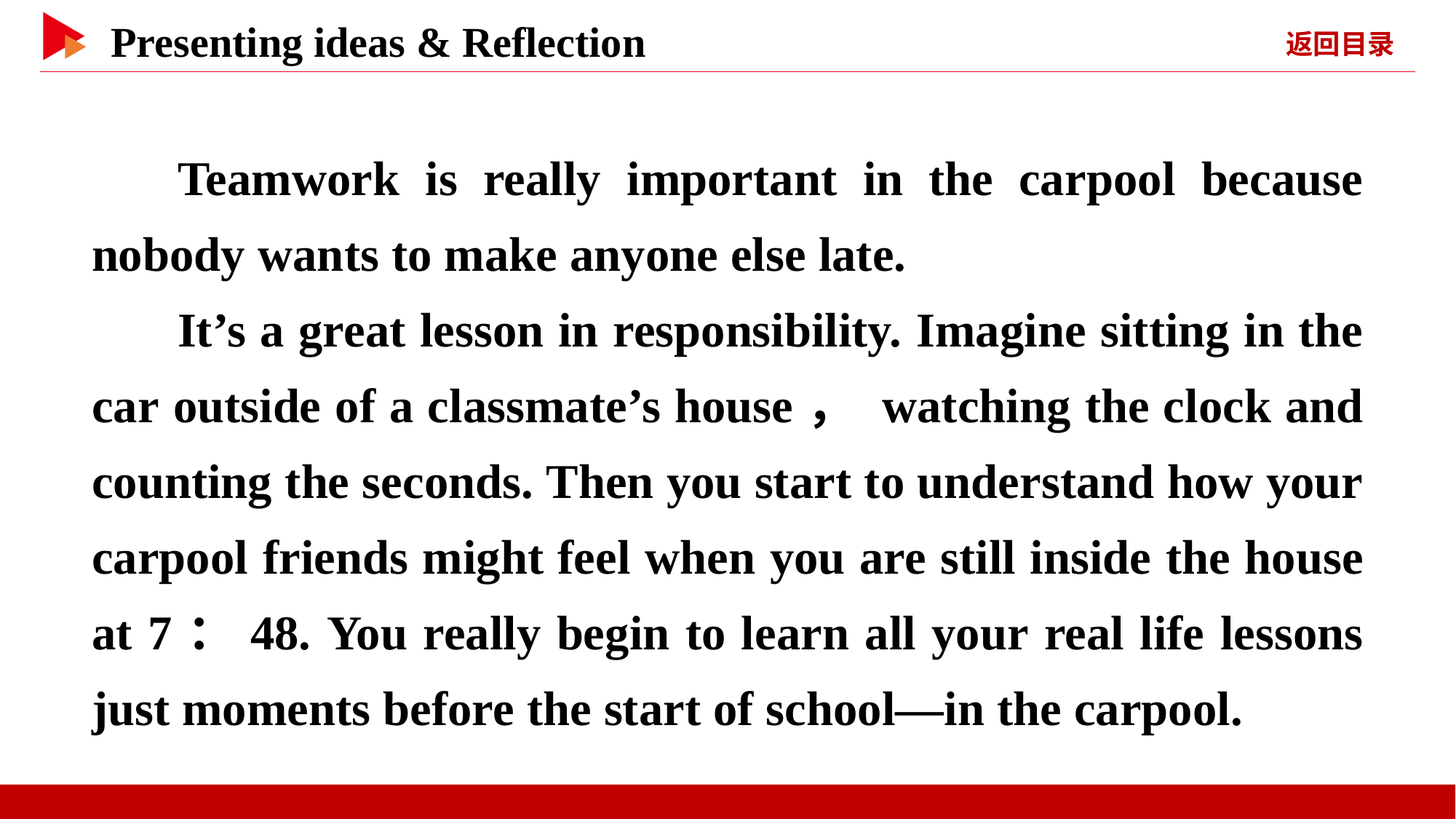

Teamwork is really important in the carpool because nobody wants to make anyone else late.
It’s a great lesson in responsibility. Imagine sitting in the car outside of a classmate’s house， watching the clock and counting the seconds. Then you start to understand how your carpool friends might feel when you are still inside the house at 7：48. You really begin to learn all your real life lessons just moments before the start of school—in the carpool.